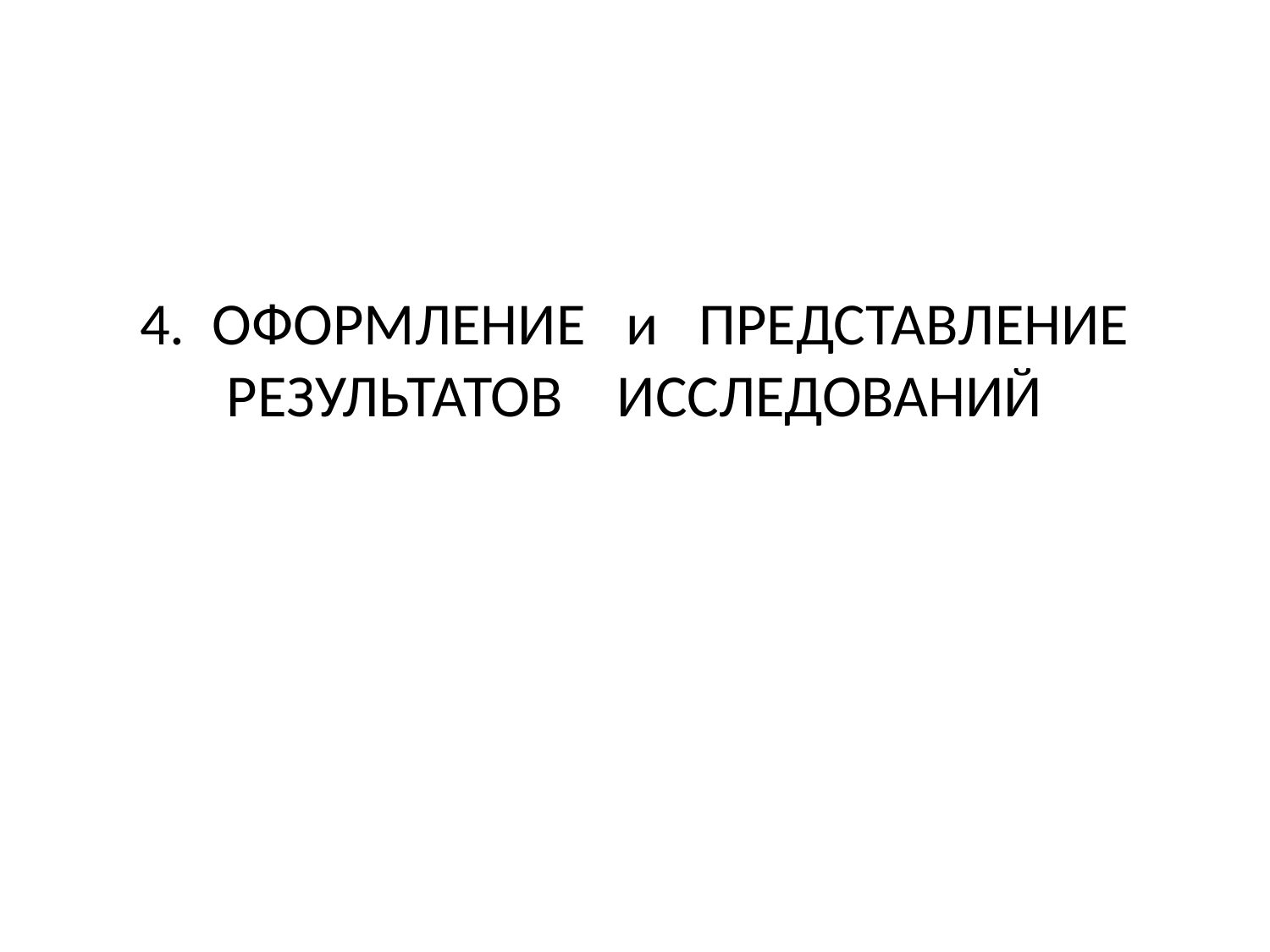

# 4.  ОФОРМЛЕНИЕ   и   ПРЕДСТАВЛЕНИЕ РЕЗУЛЬТАТОВ    ИССЛЕДОВАНИЙ